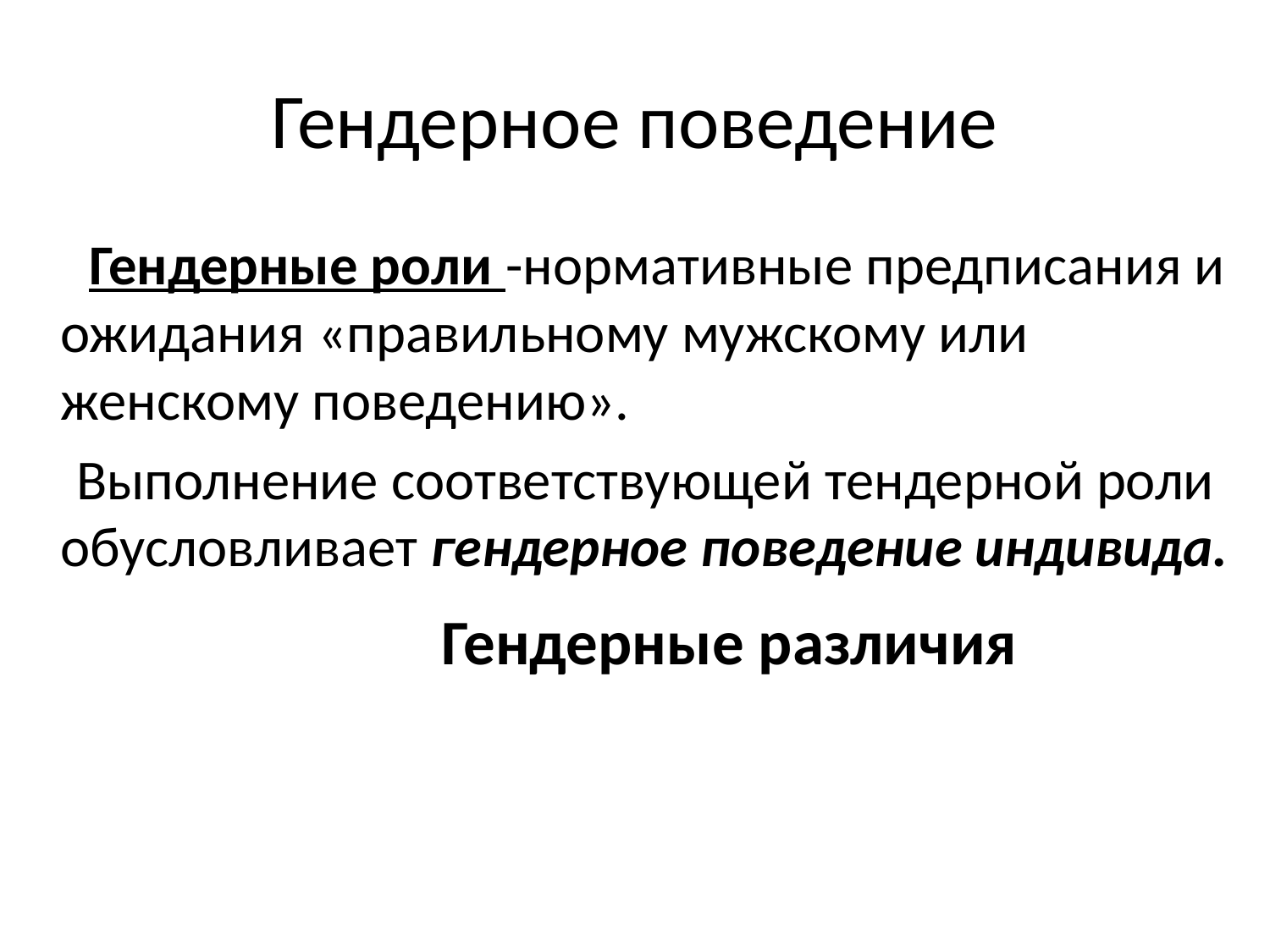

# Гендерное поведение
      Гендерные роли -нормативные предписания и ожидания «правильному мужскому или женскому поведению».
     Выполнение соответствующей тендерной роли обусловливает гендерное поведение индивида.

Гендерные различия